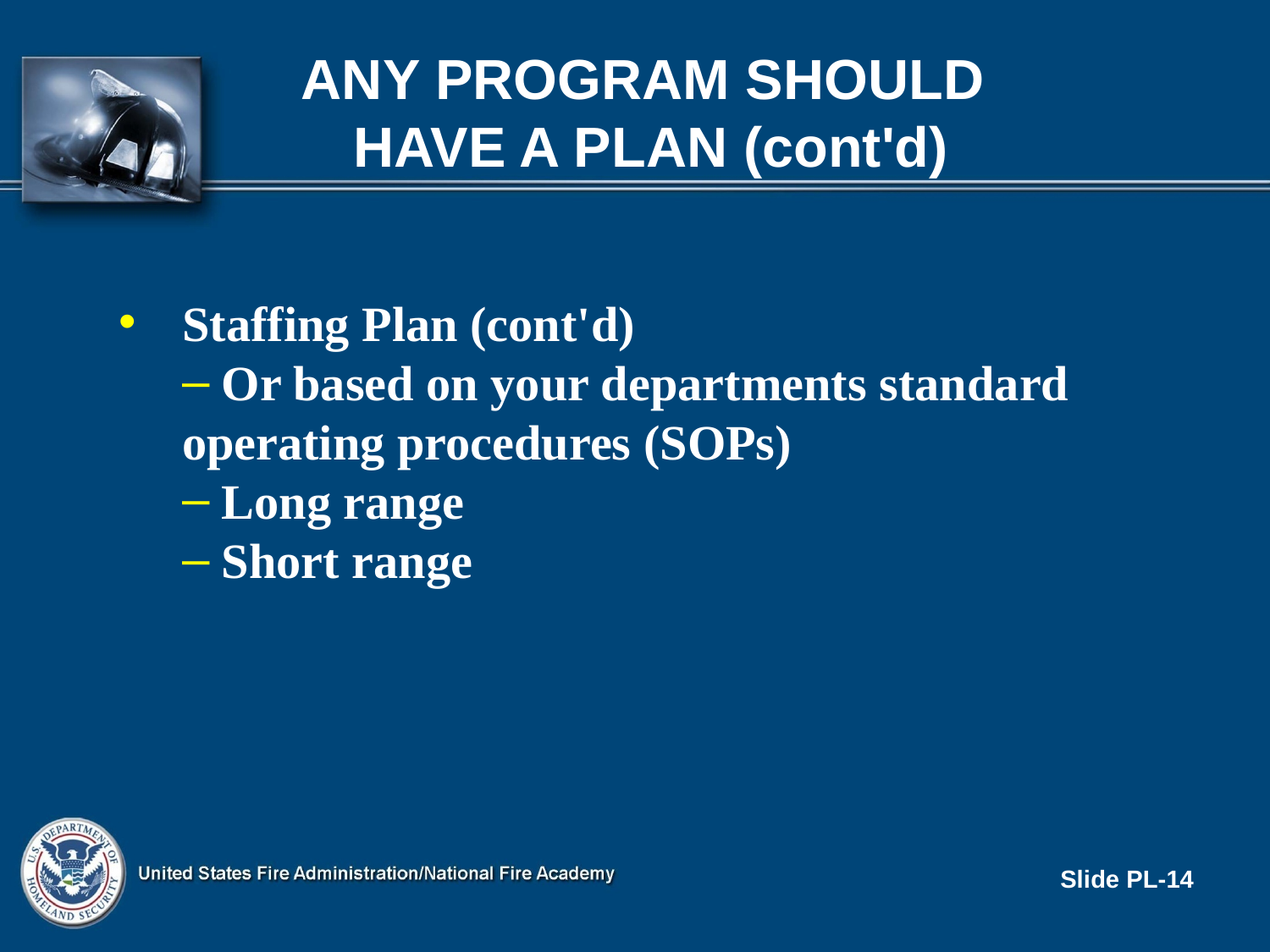

# ANY PROGRAM SHOULD HAVE A PLAN (cont'd)
Staffing Plan (cont'd)
 Or based on your departments standard operating procedures (SOPs)
 Long range
 Short range

Slide PL-14